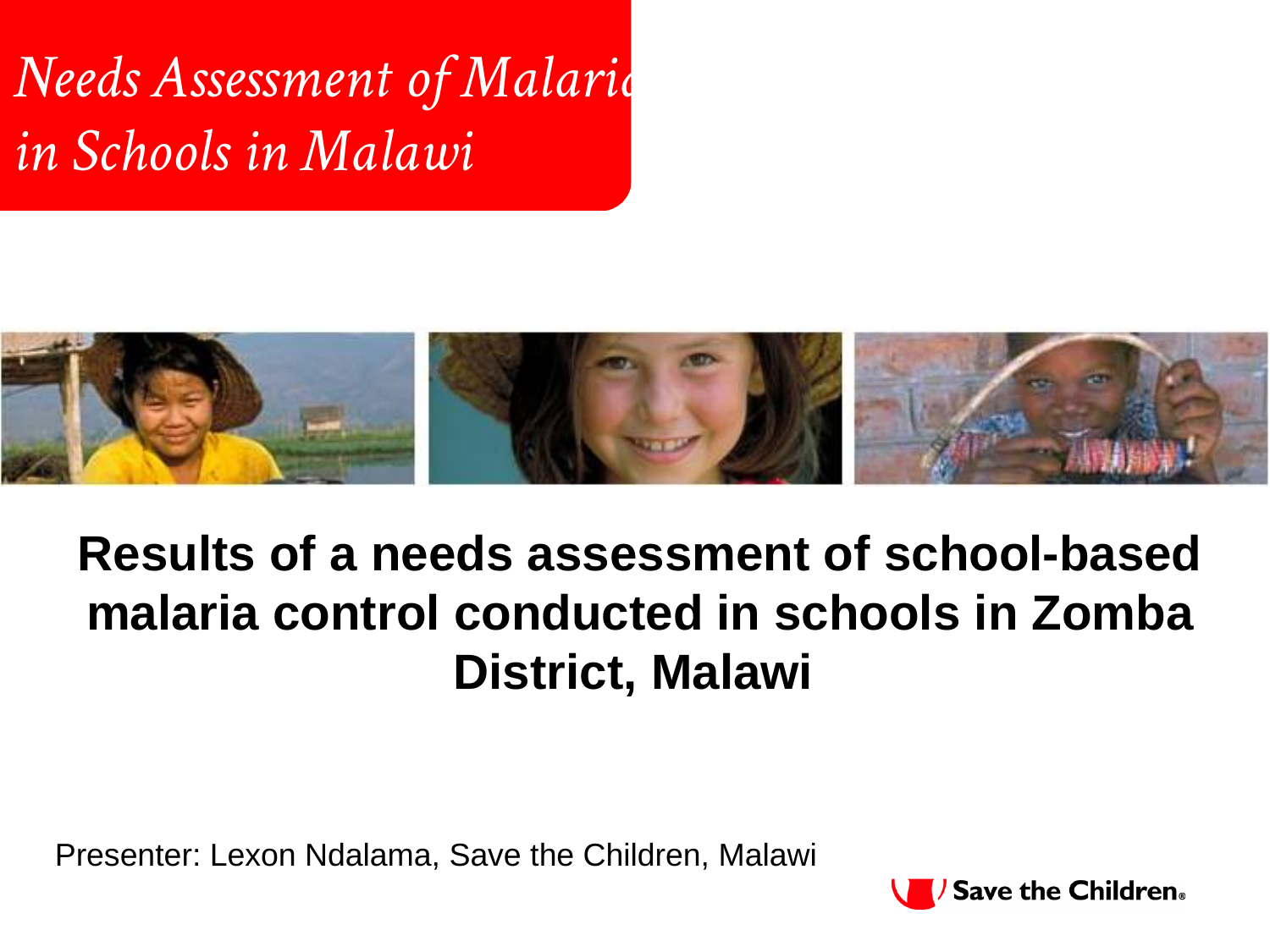

# Needs Assessment of Malaria in Schools in Malawi
Results of a needs assessment of school-based malaria control conducted in schools in Zomba District, Malawi

Presenter: Lexon Ndalama, Save the Children, Malawi